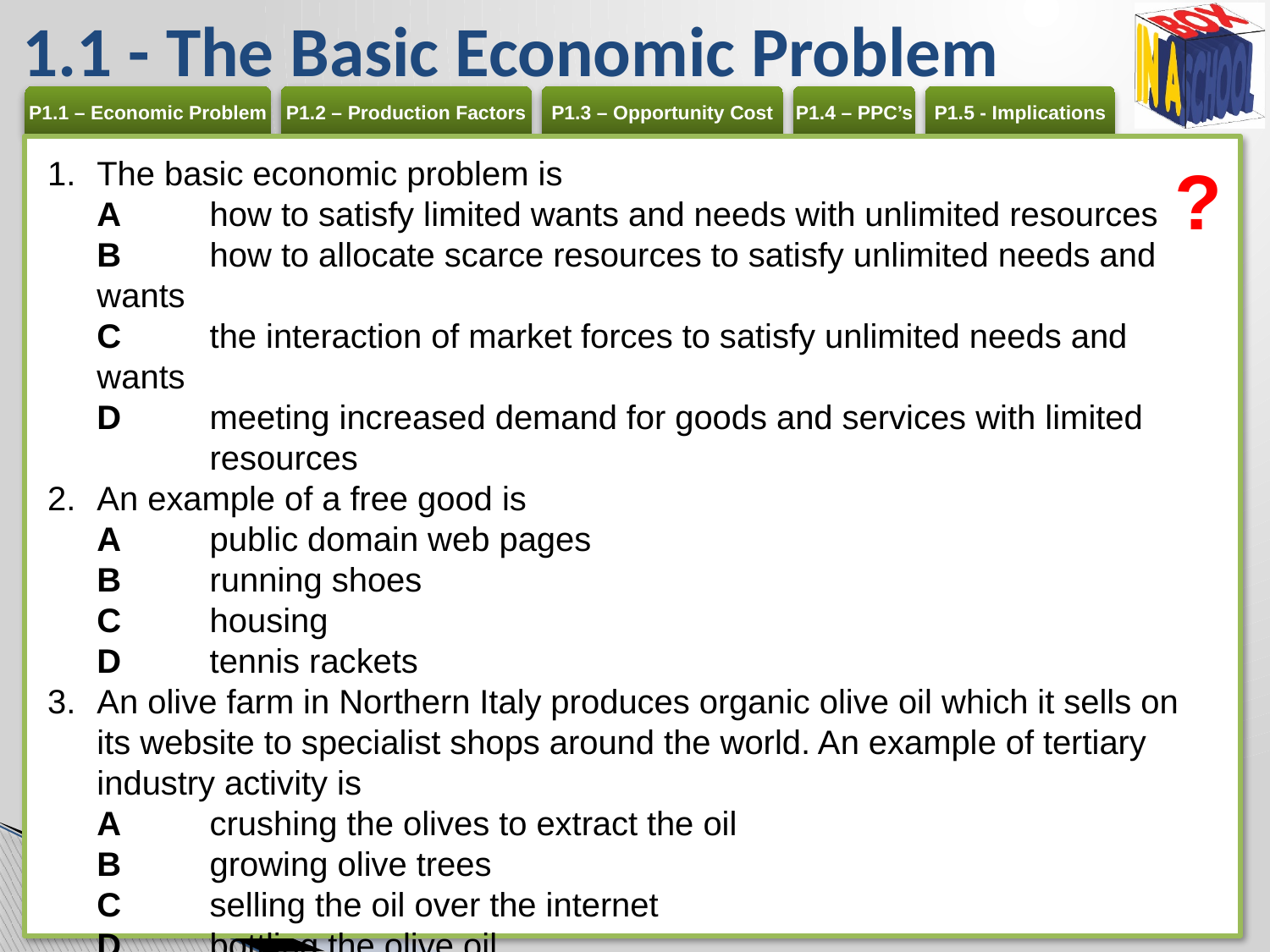

# 1.1 - The Basic Economic Problem
The basic economic problem is
A 	how to satisfy limited wants and needs with unlimited resources
B 	how to allocate scarce resources to satisfy unlimited needs and wants
C 	the interaction of market forces to satisfy unlimited needs and wants
D 	meeting increased demand for goods and services with limited 	resources
An example of a free good is
A 	public domain web pages
B 	running shoes
C 	housing
D 	tennis rackets
An olive farm in Northern Italy produces organic olive oil which it sells on its website to specialist shops around the world. An example of tertiary industry activity is
A 	crushing the olives to extract the oil
B 	growing olive trees
C 	selling the oil over the internet
D 	bottling the olive oil
?